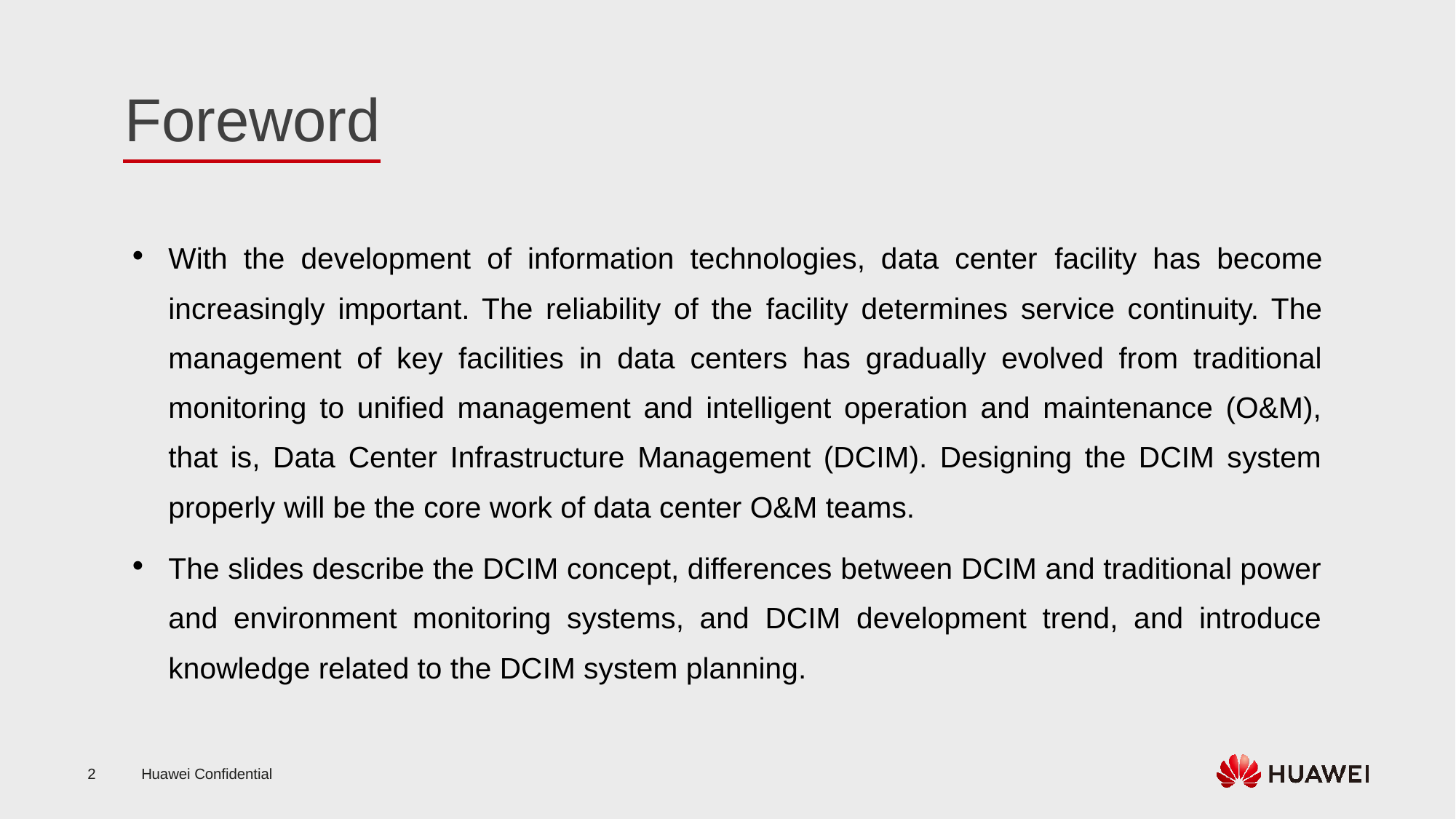

With the development of information technologies, data center facility has become increasingly important. The reliability of the facility determines service continuity. The management of key facilities in data centers has gradually evolved from traditional monitoring to unified management and intelligent operation and maintenance (O&M), that is, Data Center Infrastructure Management (DCIM). Designing the DCIM system properly will be the core work of data center O&M teams.
The slides describe the DCIM concept, differences between DCIM and traditional power and environment monitoring systems, and DCIM development trend, and introduce knowledge related to the DCIM system planning.